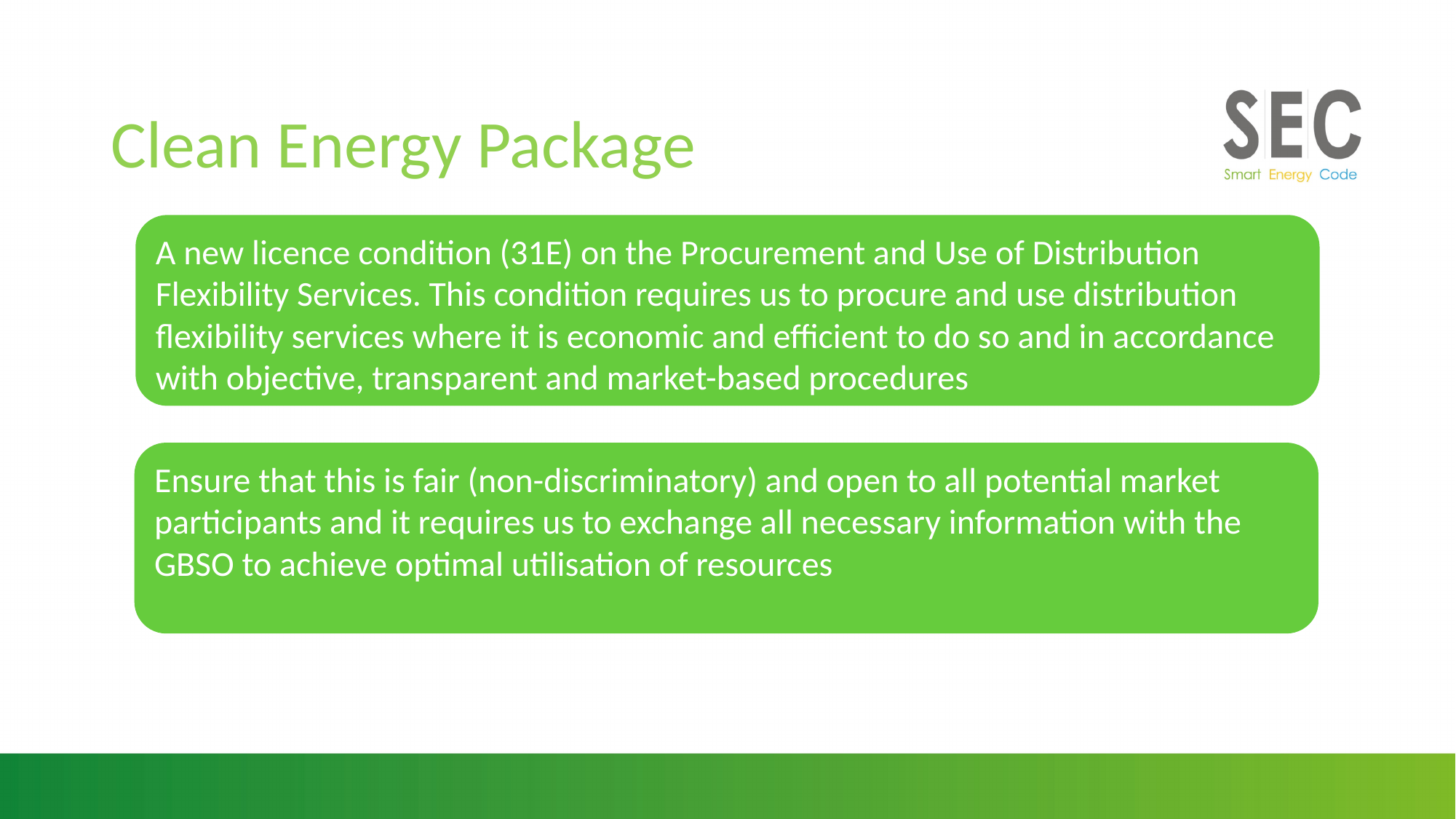

# Clean Energy Package
A new licence condition (31E) on the Procurement and Use of Distribution Flexibility Services. This condition requires us to procure and use distribution flexibility services where it is economic and efficient to do so and in accordance with objective, transparent and market-based procedures
Ensure that this is fair (non-discriminatory) and open to all potential market participants and it requires us to exchange all necessary information with the GBSO to achieve optimal utilisation of resources